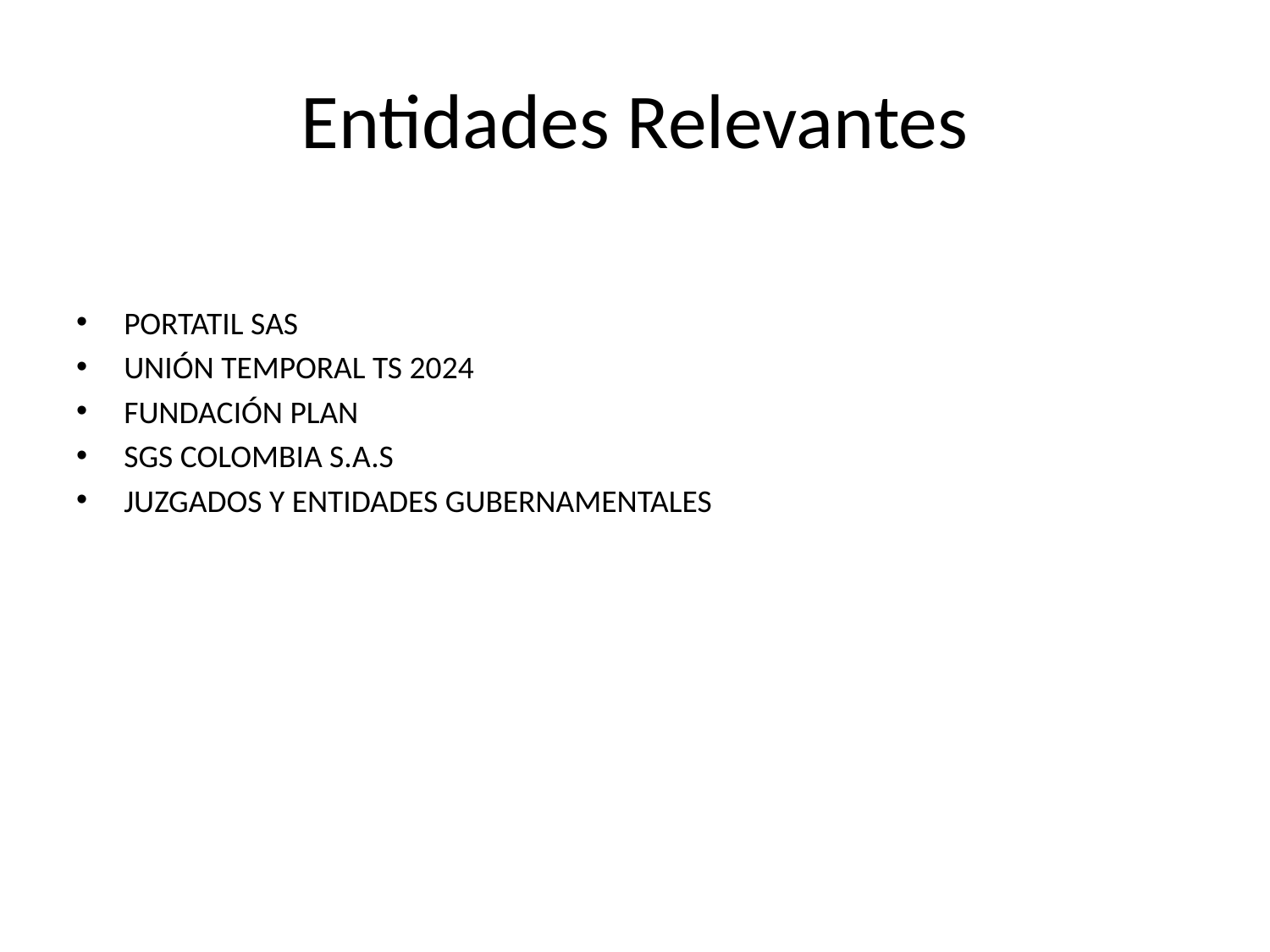

# Entidades Relevantes

PORTATIL SAS
UNIÓN TEMPORAL TS 2024
FUNDACIÓN PLAN
SGS COLOMBIA S.A.S
JUZGADOS Y ENTIDADES GUBERNAMENTALES